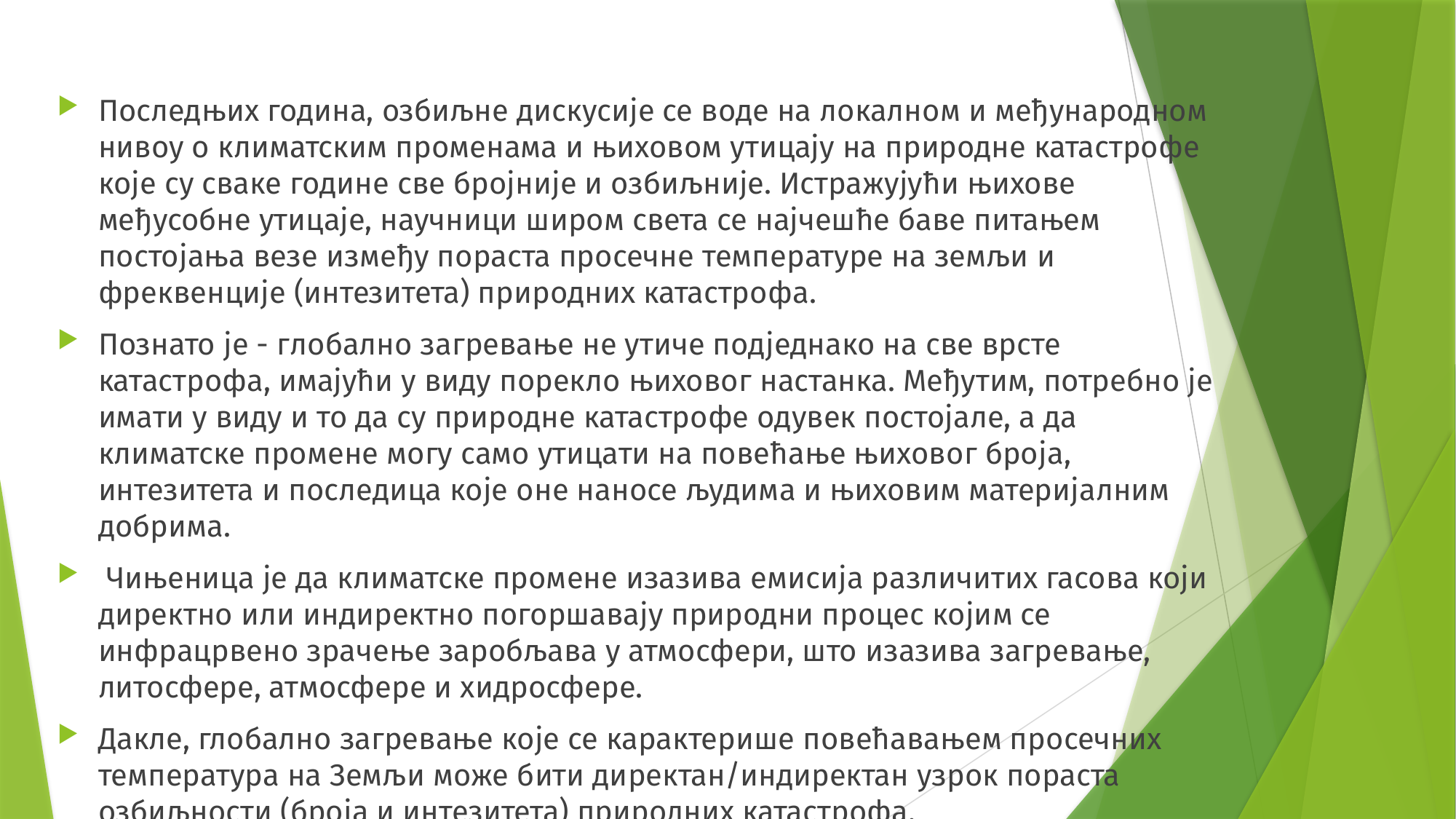

Последњих година, озбиљне дискусије се воде на локалном и међународном нивоу о климатским променама и њиховом утицају на природне катастрофе које су сваке године све бројније и озбиљније. Истражујући њихове међусобне утицаје, научници широм света се најчешће баве питањем постојања везе између пораста просечне температуре на земљи и фреквенције (интезитета) природних катастрофа.
Познато је - глобално загревање не утиче подједнако на све врсте катастрофа, имајући у виду порекло њиховог настанка. Међутим, потребно је имати у виду и то да су природне катастрофе одувек постојале, а да климатске промене могу само утицати на повећање њиховог броја, интезитета и последица које оне наносе људима и њиховим материјалним добрима.
 Чињеница је да климатске промене изазива емисија различитих гасова који директно или индиректно погоршавају природни процес којим се инфрацрвено зрачење заробљава у атмосфери, што изазива загревање, литосфере, атмосфере и хидросфере.
Дакле, глобално загревање које се карактерише повећавањем просечних температура на Земљи може бити директан/индиректан узрок пораста озбиљности (броја и интезитета) природних катастрофа.